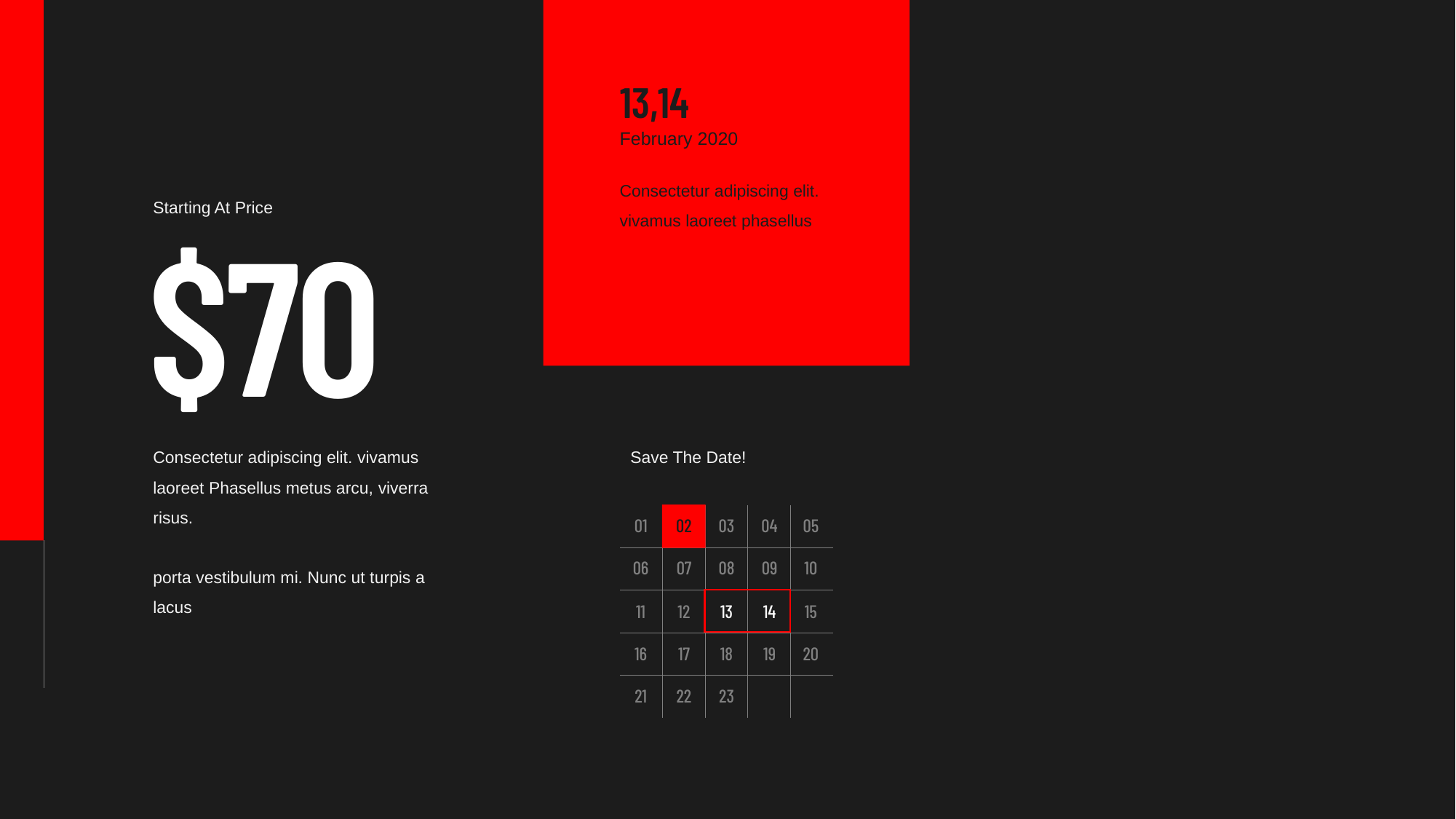

13,14
February 2020
Consectetur adipiscing elit. vivamus laoreet phasellus
Starting At Price
$70
Consectetur adipiscing elit. vivamus laoreet Phasellus metus arcu, viverra risus.

porta vestibulum mi. Nunc ut turpis a lacus
Save The Date!

01
02
03
04
05
06
07
08
09
10

11
12
13
14
15
16
17
18
19
20
21
22
23